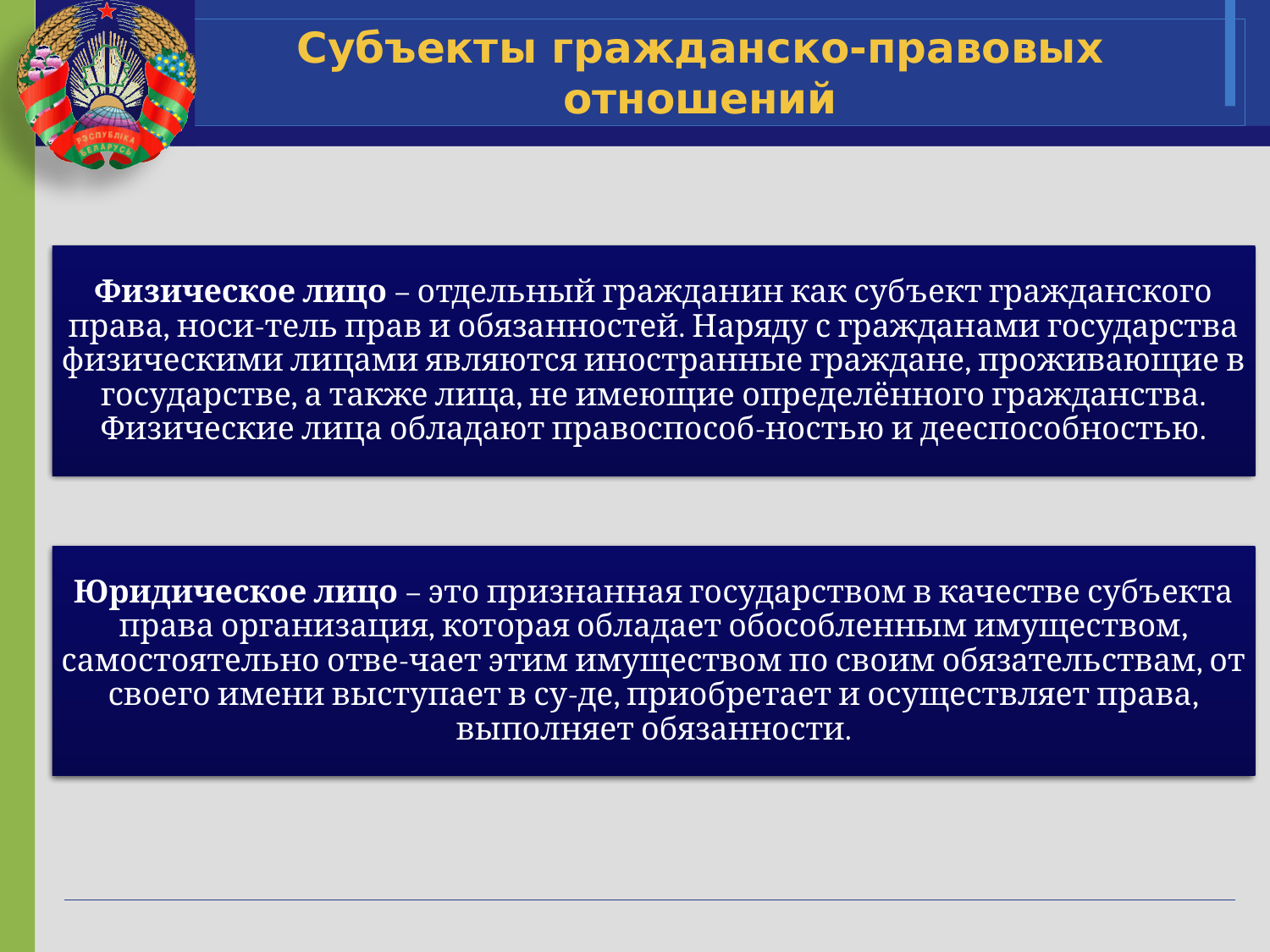

# Субъекты гражданско-правовых отношений

Физическое лицо – отдельный гражданин как субъект гражданского права, носи-тель прав и обязанностей. Наряду с гражданами государства физическими лицами являются иностранные граждане, проживающие в государстве, а также лица, не имеющие определённого гражданства. Физические лица обладают правоспособ-ностью и дееспособностью.

Юридическое лицо – это признанная государством в качестве субъекта права организация, которая обладает обособленным имуществом, самостоятельно отве-чает этим имуществом по своим обязательствам, от своего имени выступает в су-де, приобретает и осуществляет права, выполняет обязанности.